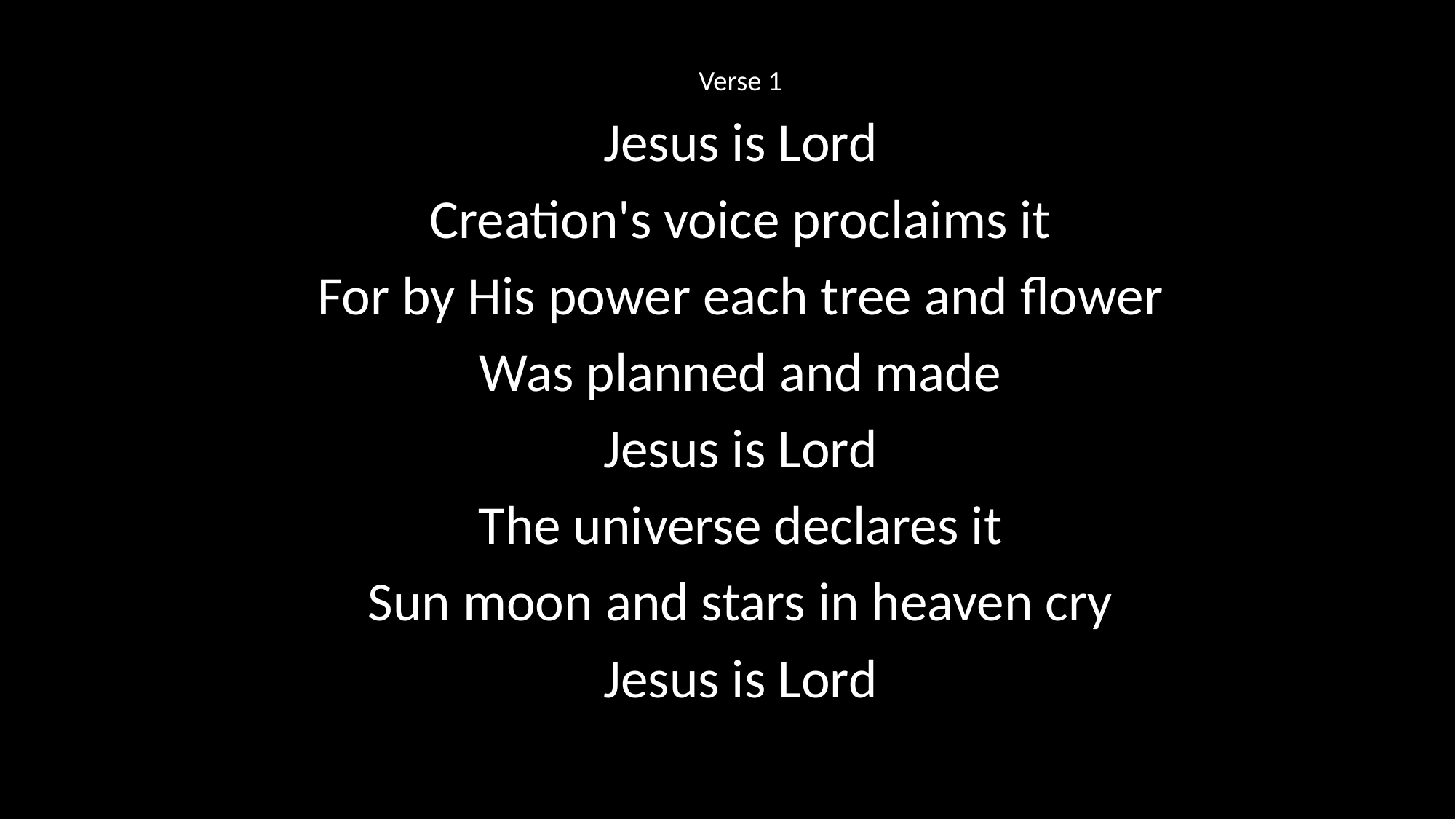

Verse 1
Jesus is Lord
Creation's voice proclaims it
For by His power each tree and flower
Was planned and made
Jesus is Lord
The universe declares it
Sun moon and stars in heaven cry
Jesus is Lord